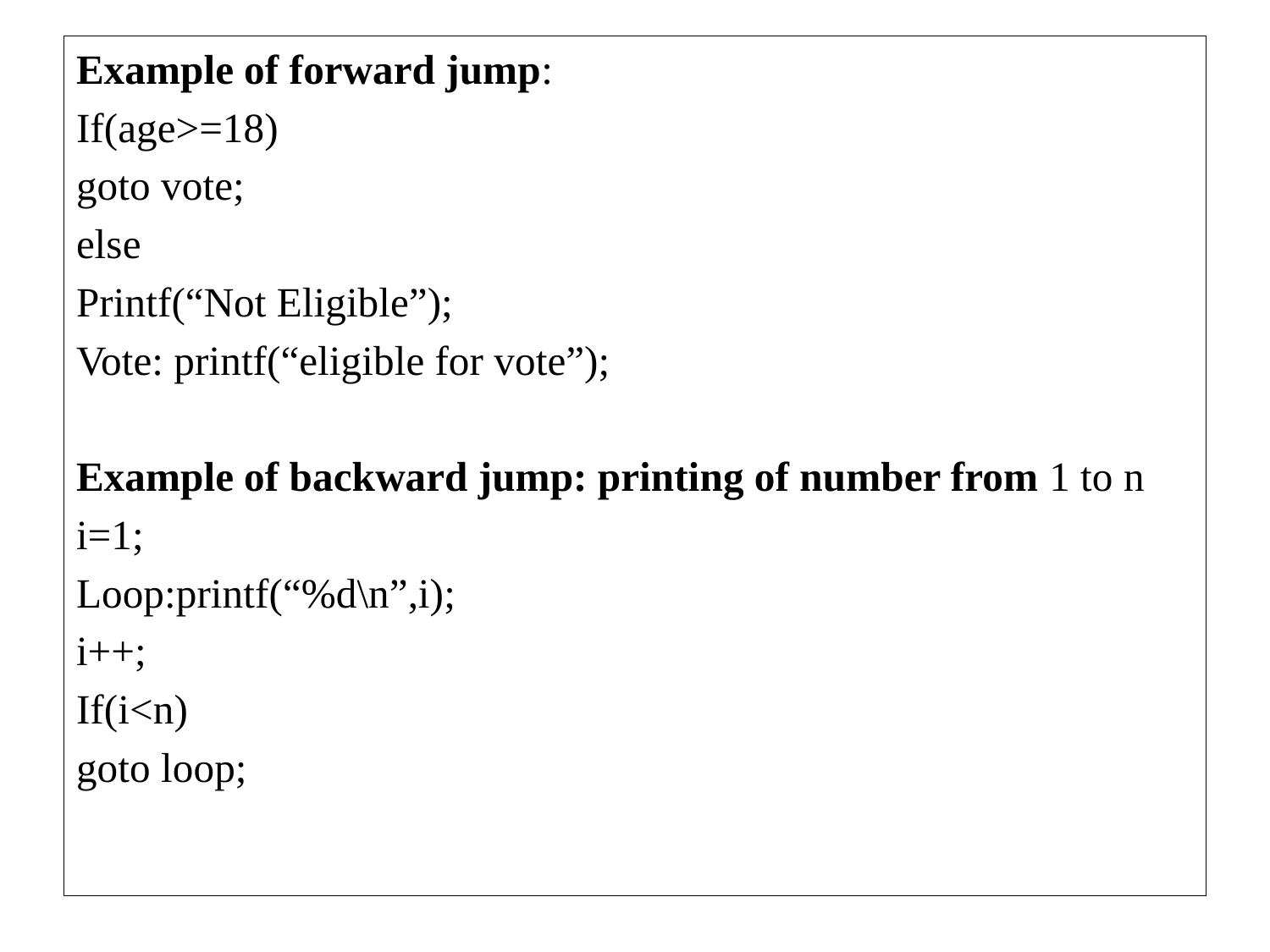

Example of forward jump:
If(age>=18)
goto vote;
else
Printf(“Not Eligible”);
Vote: printf(“eligible for vote”);

Example of backward jump: printing of number from 1 to n
i=1;
Loop:printf(“%d\n”,i);
i++;
If(i<n)
goto loop;